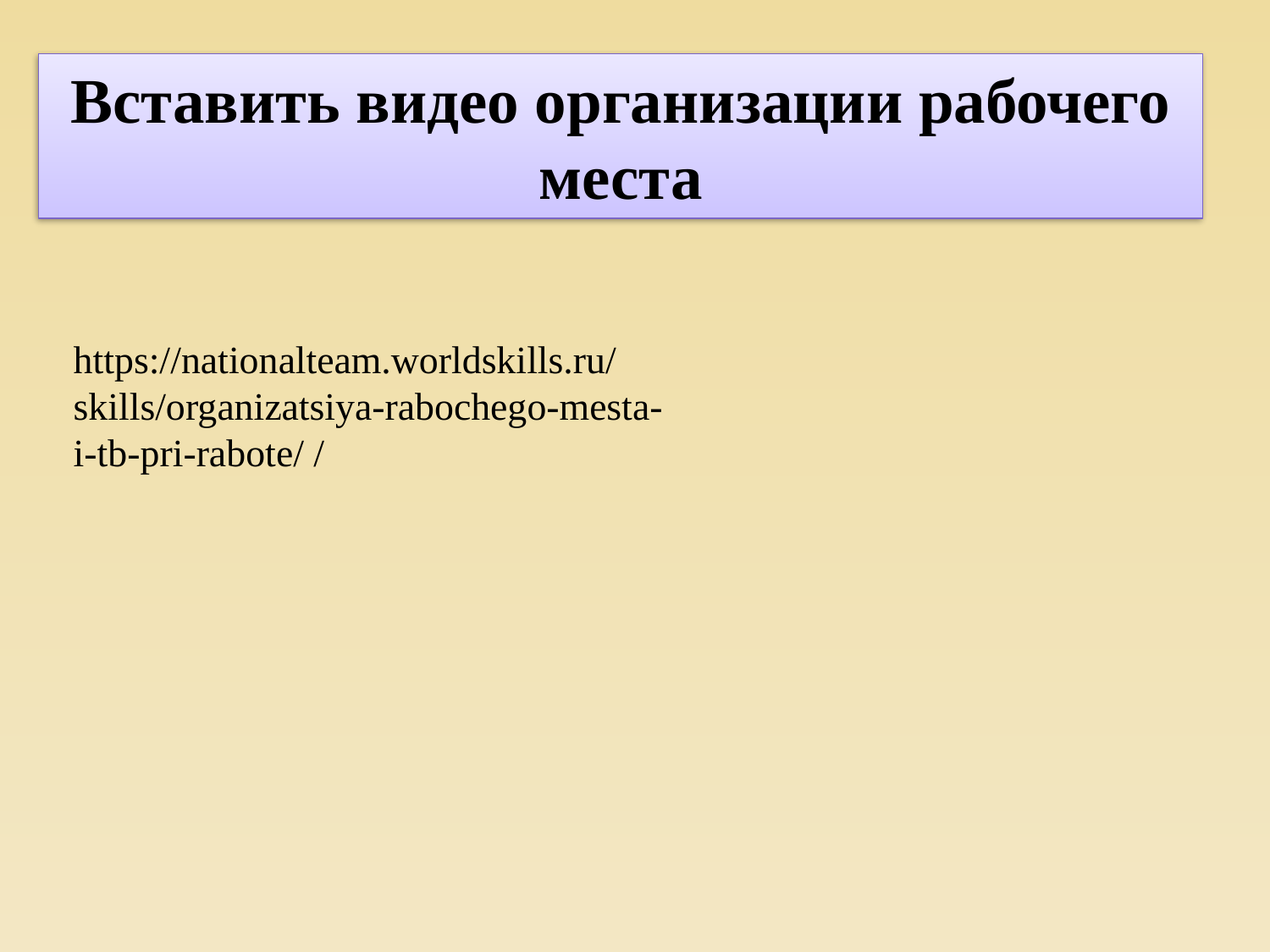

Вставить видео организации рабочего места

https://nationalteam.worldskills.ru/skills/organizatsiya-rabochego-mesta-i-tb-pri-rabote/ /